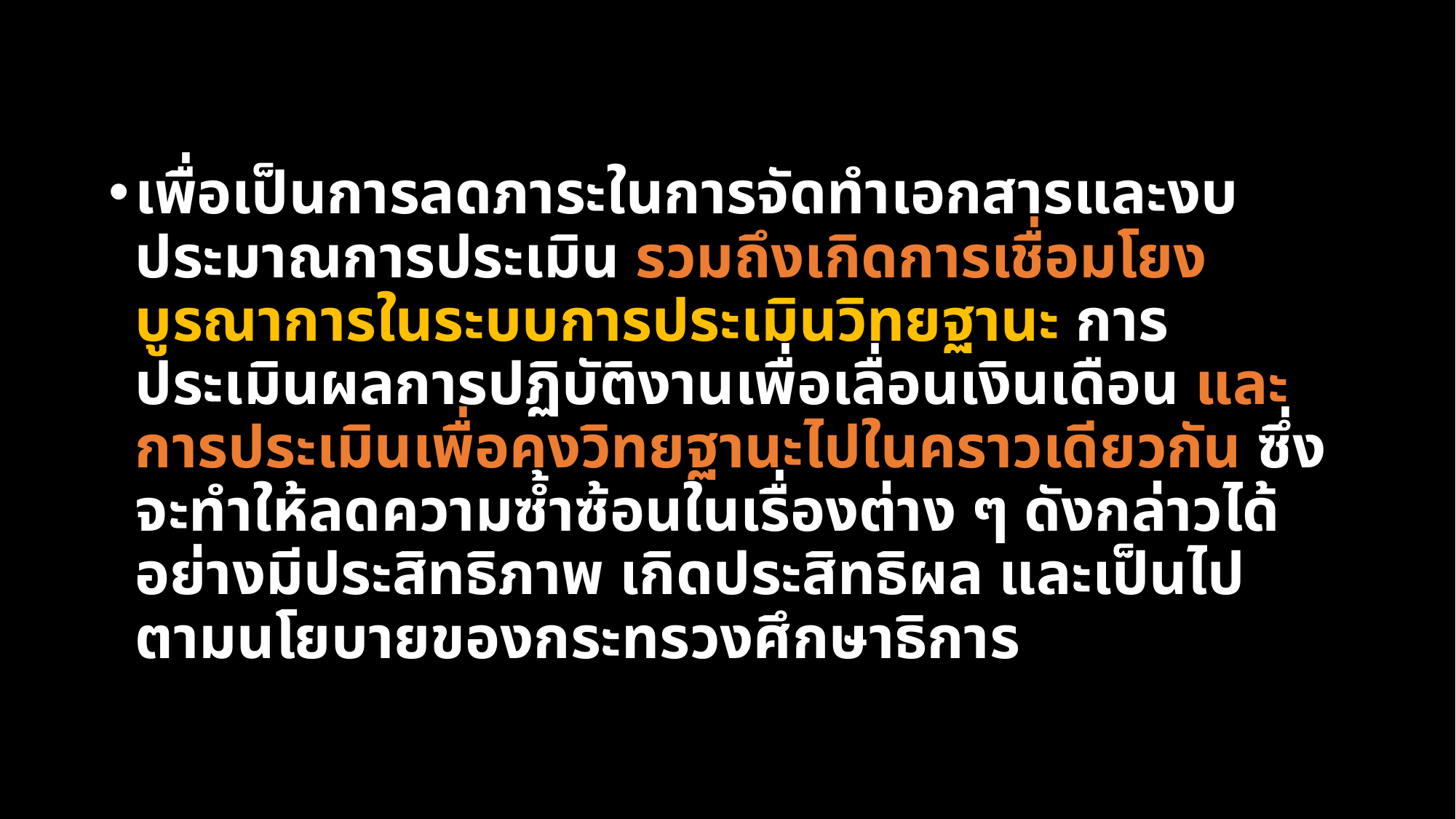

เพื่อเป็นการลดภาระในการจัดทำเอกสารและงบประมาณการประเมิน รวมถึงเกิดการเชื่อมโยง บูรณาการในระบบการประเมินวิทยฐานะ การประเมินผลการปฏิบัติงานเพื่อเลื่อนเงินเดือน และการประเมินเพื่อคงวิทยฐานะไปในคราวเดียวกัน ซึ่งจะทำให้ลดความซ้ำซ้อนในเรื่องต่าง ๆ ดังกล่าวได้อย่างมีประสิทธิภาพ เกิดประสิทธิผล และเป็นไปตามนโยบายของกระทรวงศึกษาธิการ